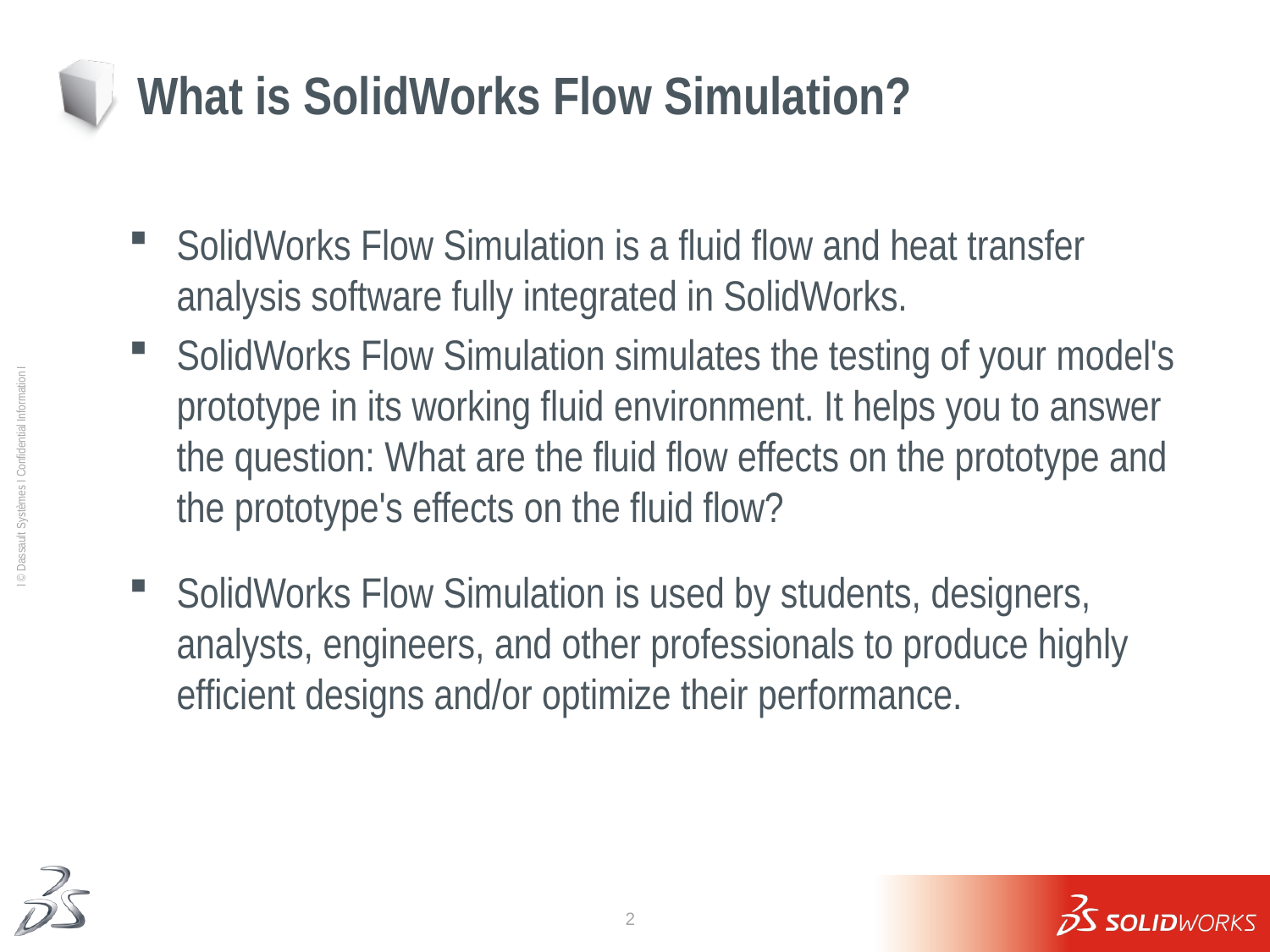

# What is SolidWorks Flow Simulation?
SolidWorks Flow Simulation is a fluid flow and heat transfer analysis software fully integrated in SolidWorks.
SolidWorks Flow Simulation simulates the testing of your model's prototype in its working fluid environment. It helps you to answer the question: What are the fluid flow effects on the prototype and the prototype's effects on the fluid flow?
SolidWorks Flow Simulation is used by students, designers, analysts, engineers, and other professionals to produce highly efficient designs and/or optimize their performance.